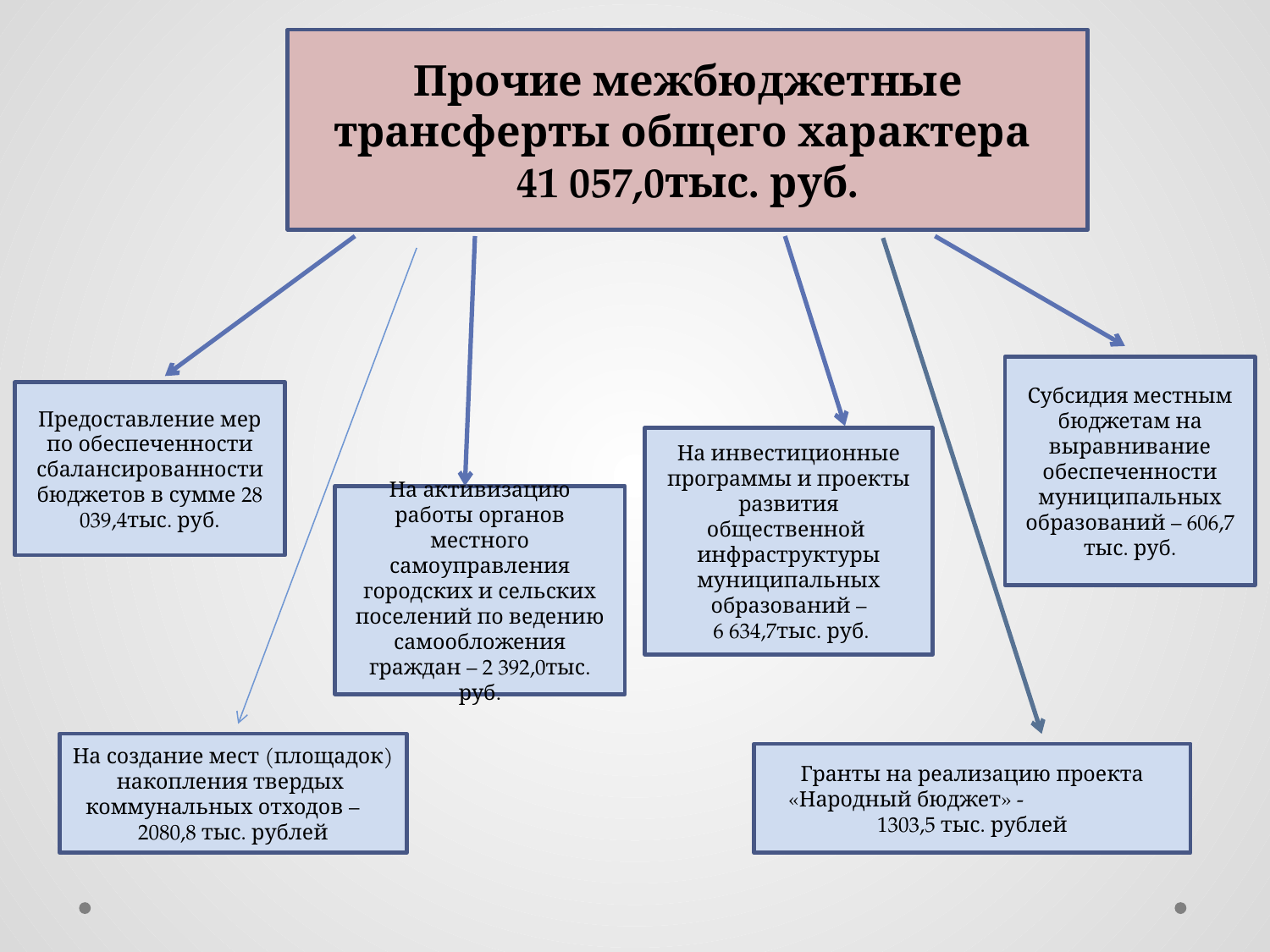

Прочие межбюджетные трансферты общего характера
41 057,0тыс. руб.
Субсидия местным бюджетам на выравнивание обеспеченности муниципальных образований – 606,7 тыс. руб.
Предоставление мер по обеспеченности сбалансированности бюджетов в сумме 28 039,4тыс. руб.
На инвестиционные программы и проекты развития общественной  инфраструктуры муниципальных образований –
 6 634,7тыс. руб.
На активизацию работы органов местного самоуправления городских и сельских поселений по ведению самообложения граждан – 2 392,0тыс. руб.
На создание мест (площадок) накопления твердых  коммунальных отходов –     2080,8 тыс. рублей
Гранты на реализацию проекта «Народный бюджет» -                          1303,5 тыс. рублей